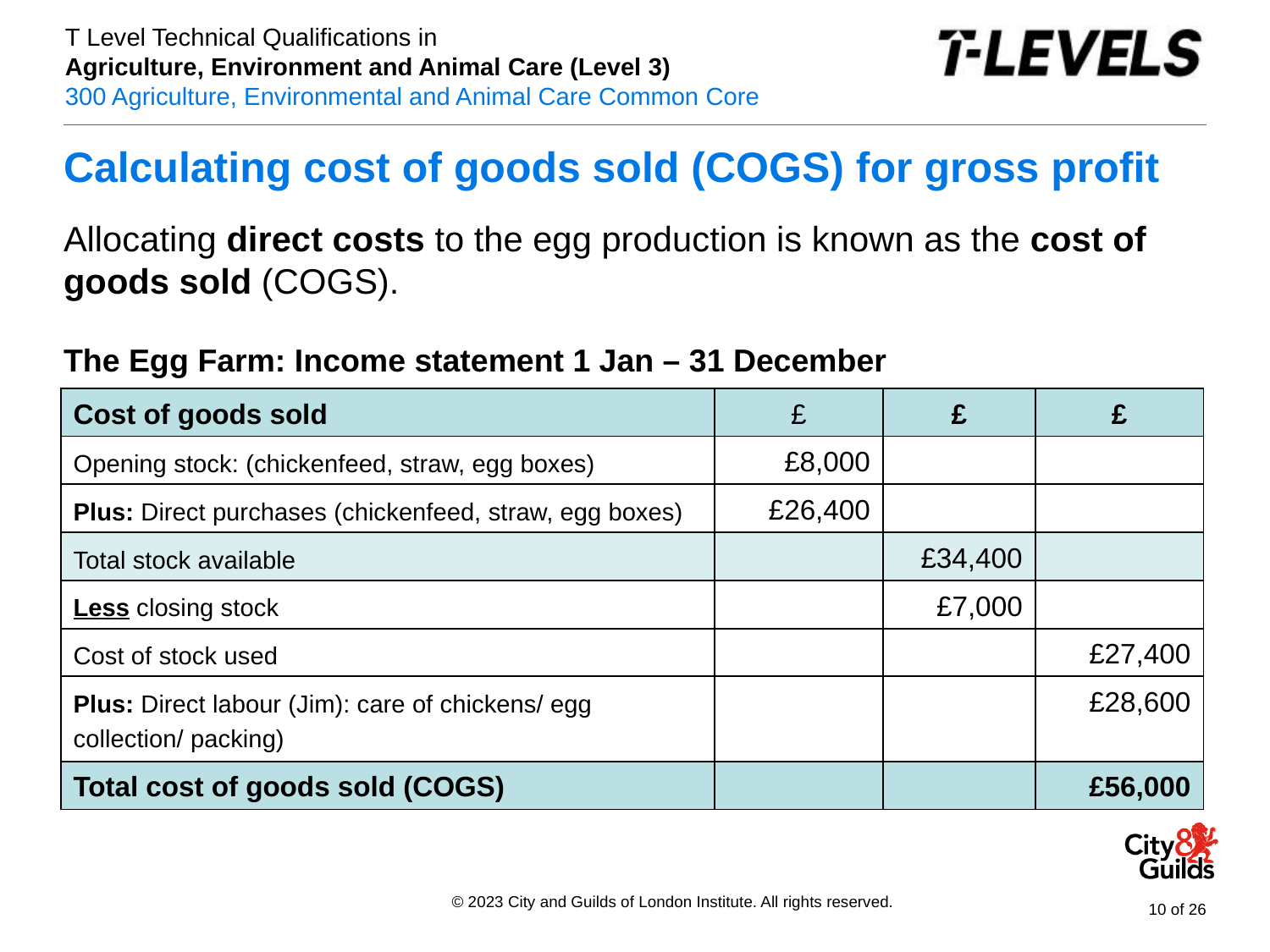

# Calculating cost of goods sold (COGS) for gross profit
Allocating direct costs to the egg production is known as the cost of goods sold (COGS).
The Egg Farm: Income statement 1 Jan – 31 December
| Cost of goods sold | £ | £ | £ |
| --- | --- | --- | --- |
| Opening stock: (chickenfeed, straw, egg boxes) | £8,000 |  |  |
| Plus: Direct purchases (chickenfeed, straw, egg boxes) | £26,400 |  |  |
| Total stock available |  | £34,400 |  |
| Less closing stock |  | £7,000 |  |
| Cost of stock used |  |  | £27,400 |
| Plus: Direct labour (Jim): care of chickens/ egg collection/ packing) |  |  | £28,600 |
| Total cost of goods sold (COGS) |  |  | £56,000 |